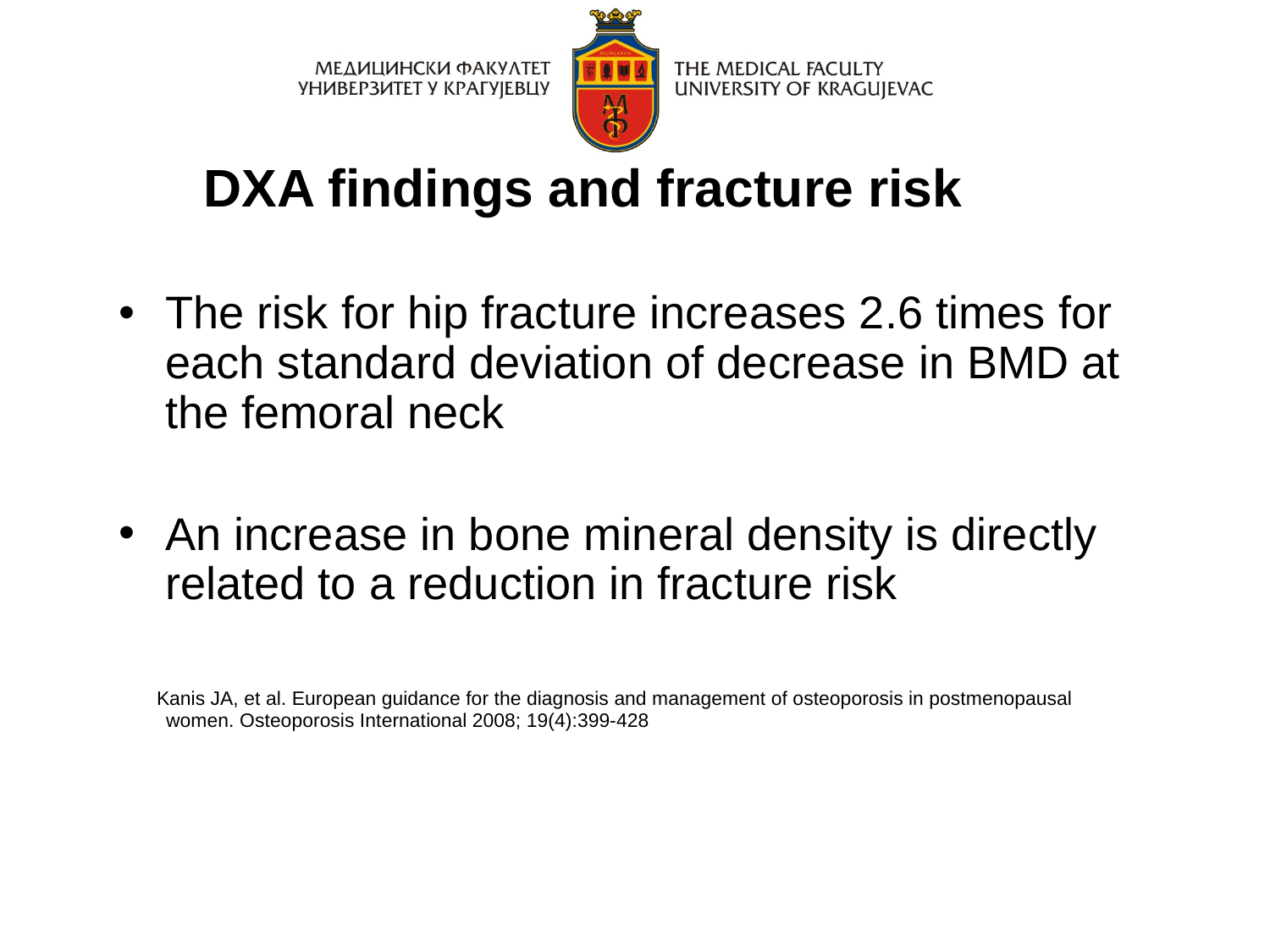

DXA findings and fracture risk
The risk for hip fracture increases 2.6 times for each standard deviation of decrease in BMD at the femoral neck

An increase in bone mineral density is directly related to a reduction in fracture risk

     Kanis JA, et al. European guidance for the diagnosis and management of osteoporosis in postmenopausal women. Osteoporosis International 2008; 19(4):399-428